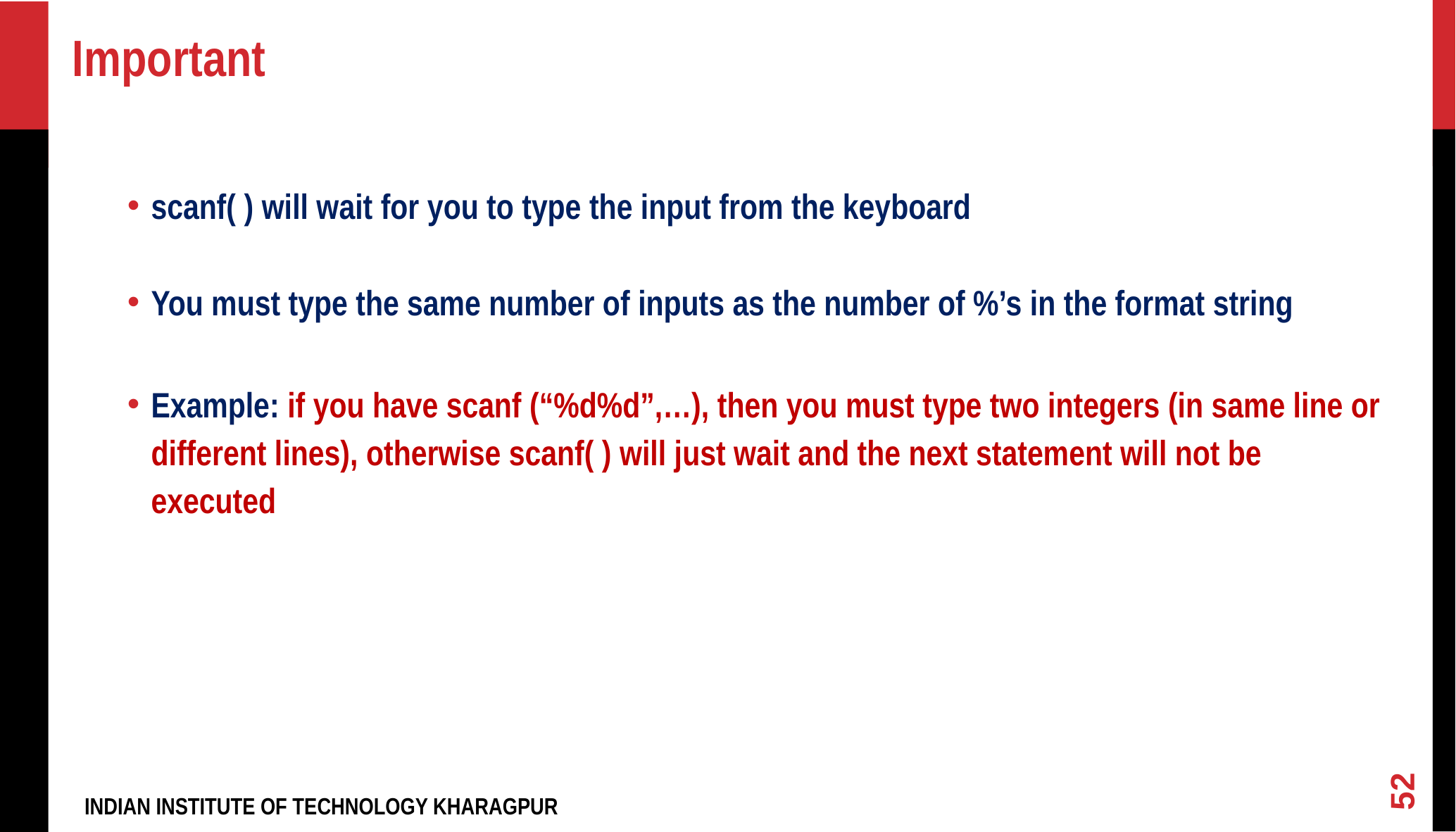

Important
scanf( ) will wait for you to type the input from the keyboard

You must type the same number of inputs as the number of %’s in the format string

Example: if you have scanf (“%d%d”,…), then you must type two integers (in same line or different lines), otherwise scanf( ) will just wait and the next statement will not be executed
52
INDIAN INSTITUTE OF TECHNOLOGY KHARAGPUR